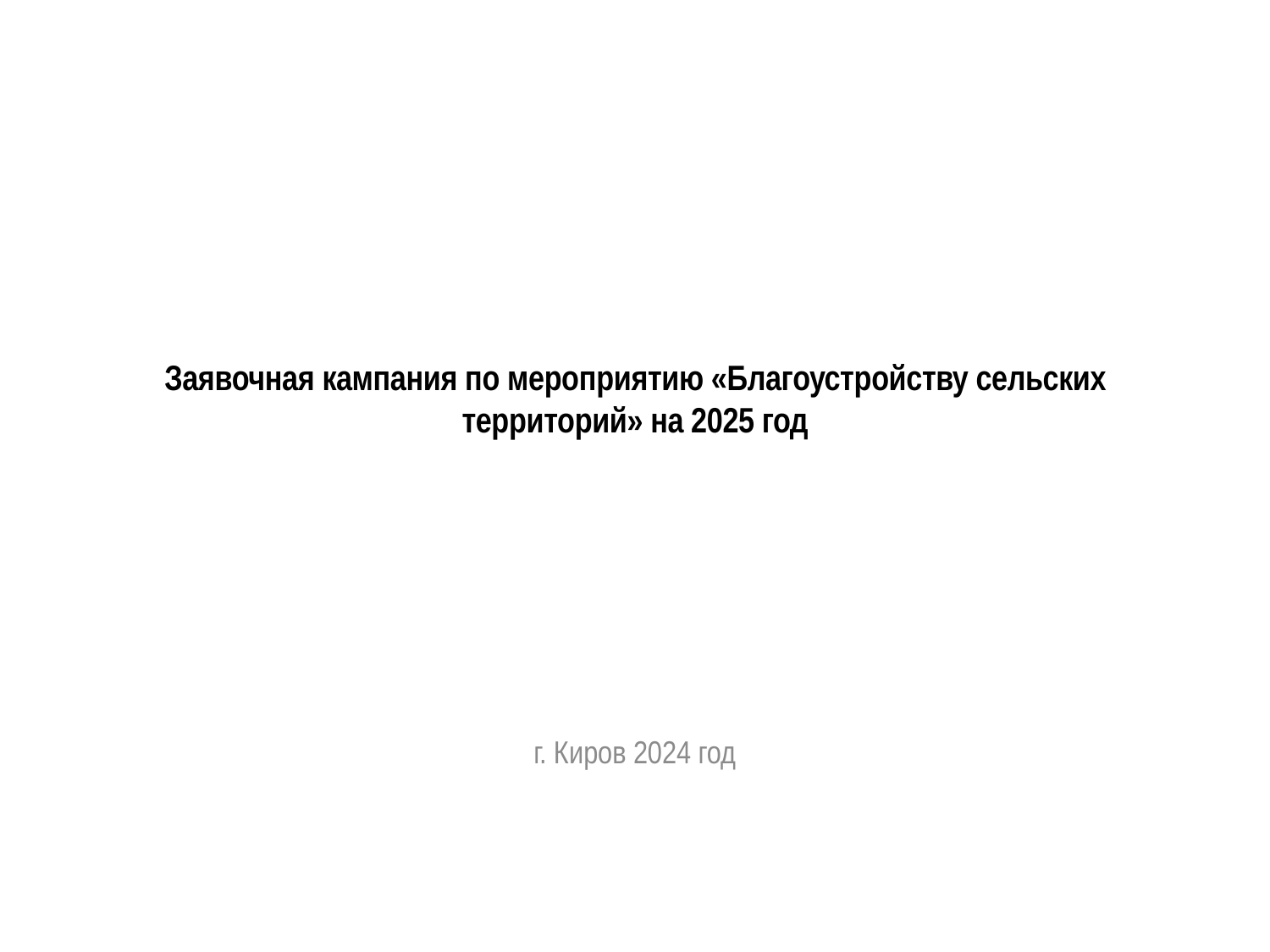

# Заявочная кампания по мероприятию «Благоустройству сельских территорий» на 2025 год
г. Киров 2024 год